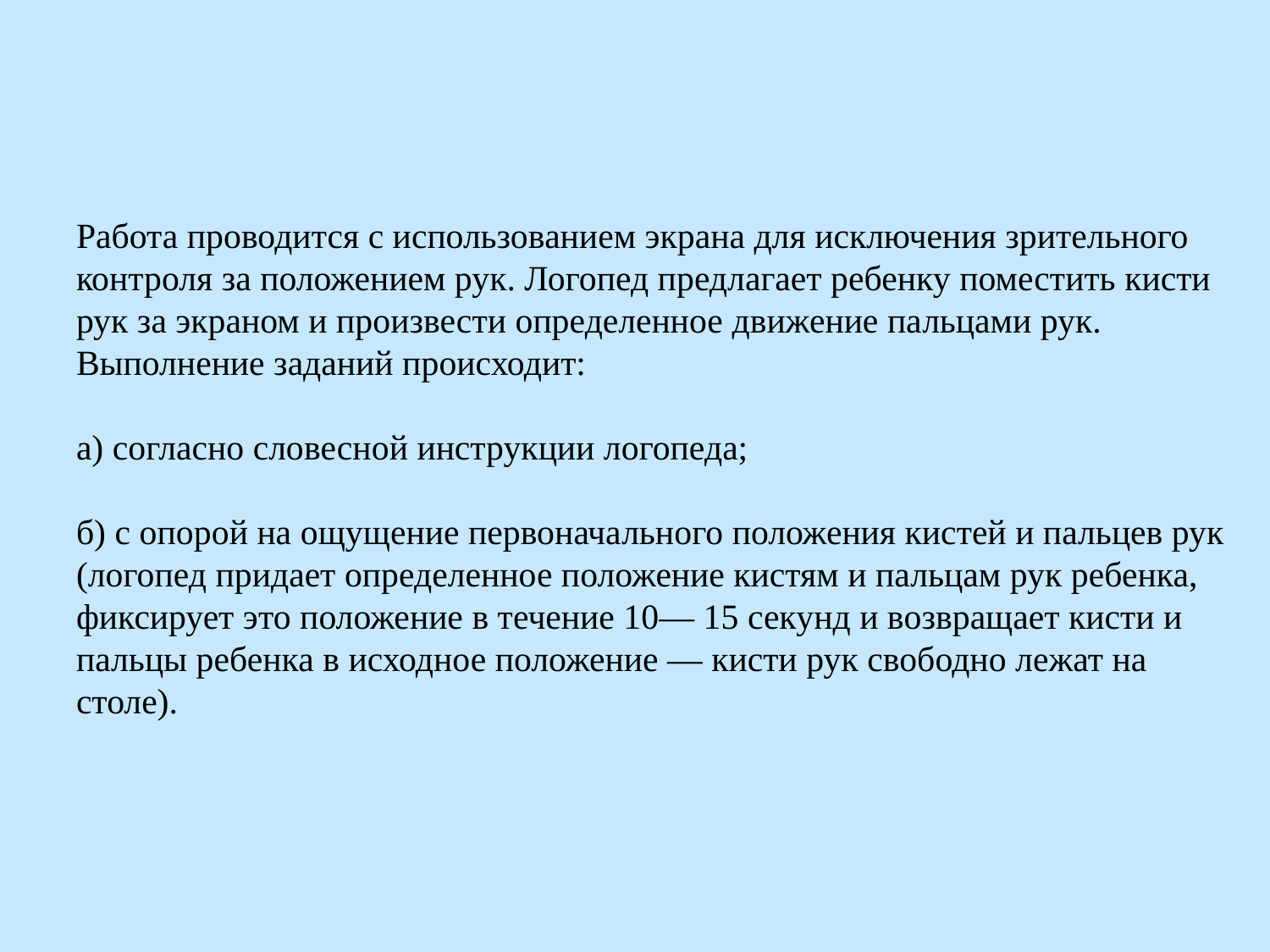

# Работа проводится с использованием экрана для исключения зрительного контроля за положением рук. Логопед предлагает ребенку поместить кисти рук за экраном и произвести определенное движение пальцами рук. Выполнение заданий происходит: а) согласно словесной инструкции логопеда; б) с опорой на ощущение первоначального положения кистей и пальцев рук (логопед придает определенное положение кистям и пальцам рук ребенка, фиксирует это положение в течение 10— 15 секунд и возвращает кисти и пальцы ребенка в исходное положение — кисти рук свободно лежат на столе).